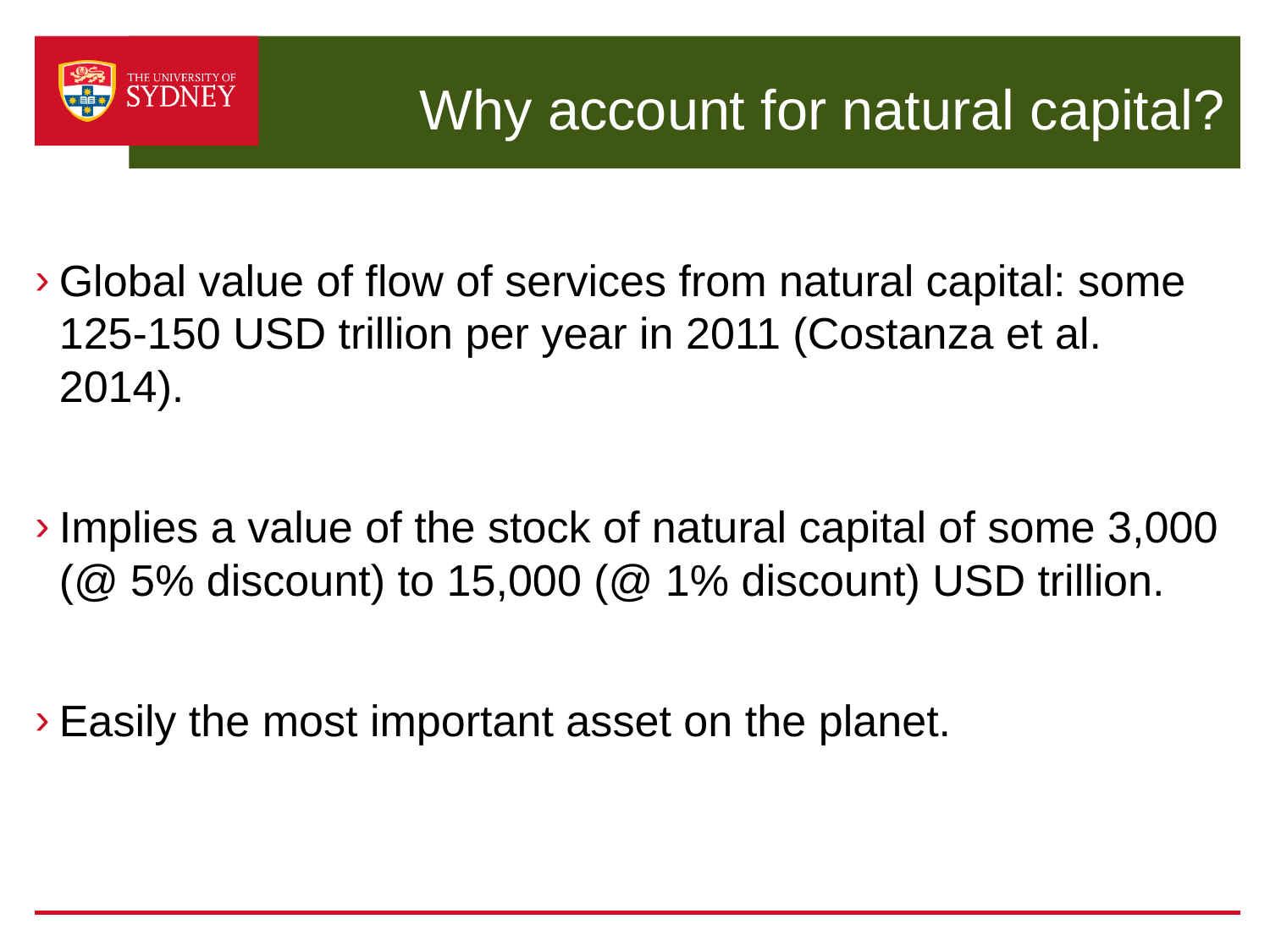

# Why account for natural capital?
Global value of flow of services from natural capital: some 125-150 USD trillion per year in 2011 (Costanza et al. 2014).

Implies a value of the stock of natural capital of some 3,000 (@ 5% discount) to 15,000 (@ 1% discount) USD trillion.

Easily the most important asset on the planet.